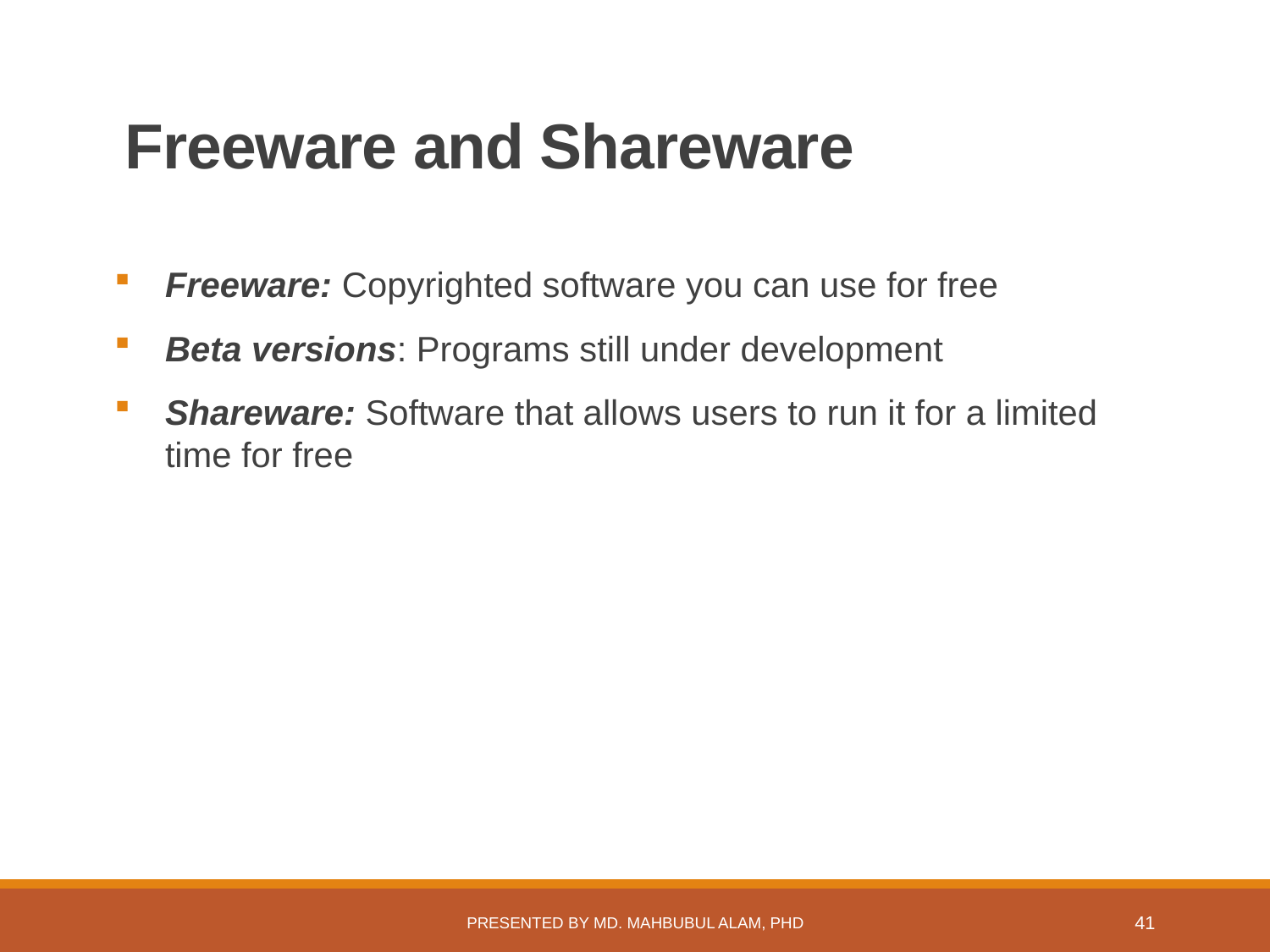

# Freeware and Shareware
Freeware: Copyrighted software you can use for free
Beta versions: Programs still under development
Shareware: Software that allows users to run it for a limited time for free
Presented by Md. Mahbubul Alam, PhD
41